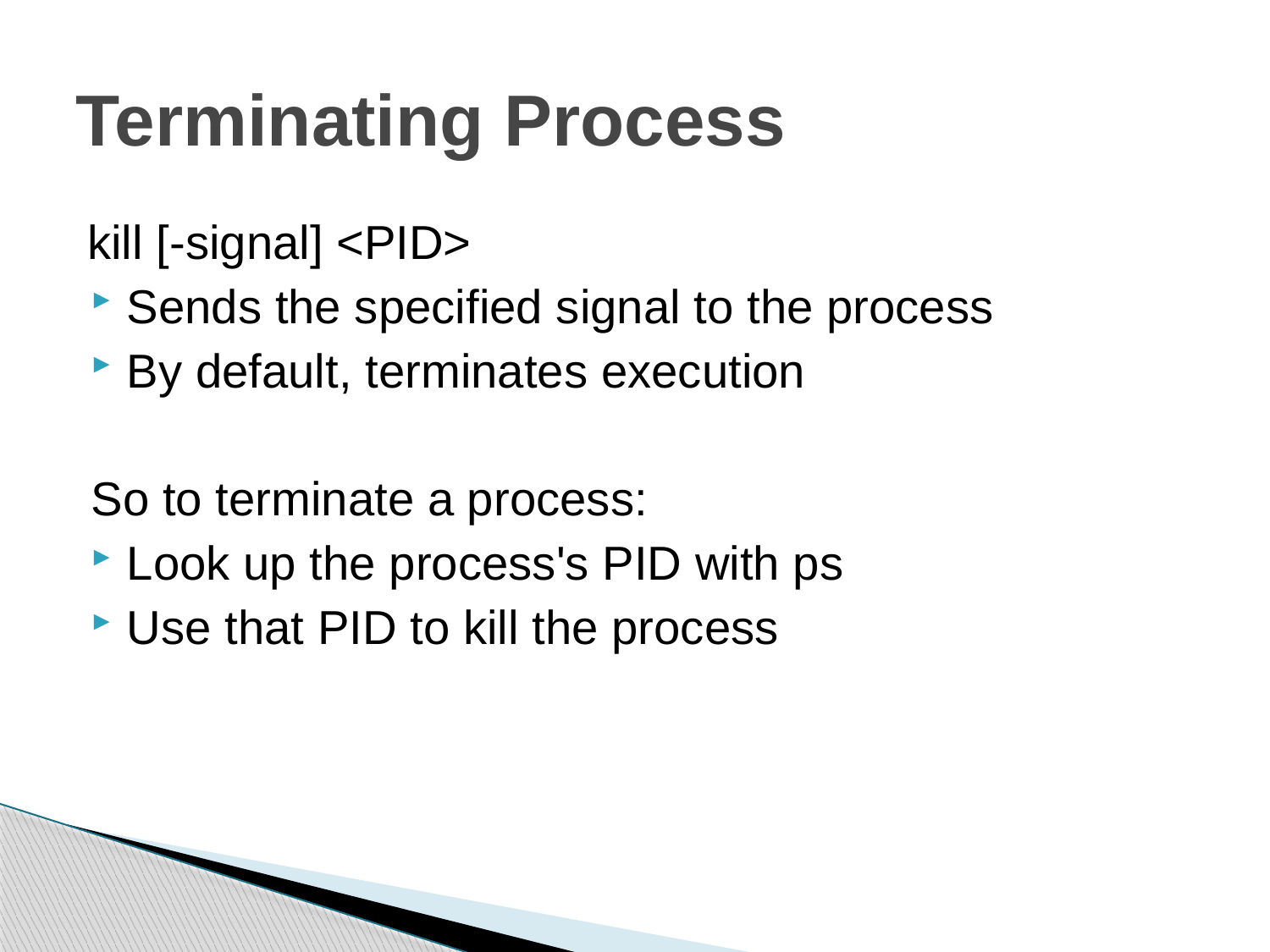

# Terminating Process
kill [-signal] <PID>
Sends the specified signal to the process
By default, terminates execution

So to terminate a process:
Look up the process's PID with ps
Use that PID to kill the process